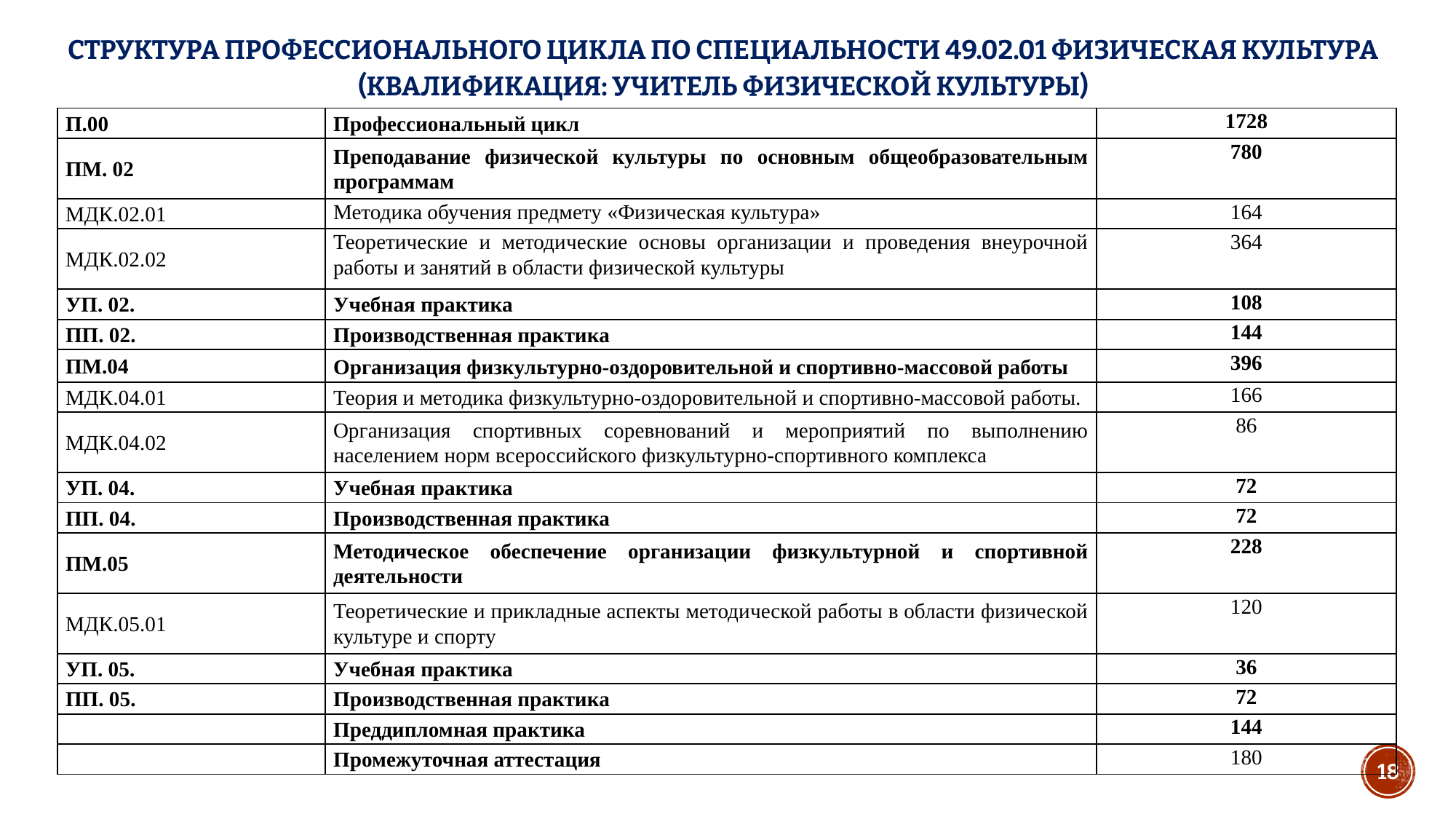

# Структура профессионального цикла по специальности 49.02.01 Физическая культура (квалификация: учитель физической культуры)
| П.00 | Профессиональный цикл | 1728 |
| --- | --- | --- |
| ПМ. 02 | Преподавание физической культуры по основным общеобразовательным программам | 780 |
| МДК.02.01 | Методика обучения предмету «Физическая культура» | 164 |
| МДК.02.02 | Теоретические и методические основы организации и проведения внеурочной работы и занятий в области физической культуры | 364 |
| УП. 02. | Учебная практика | 108 |
| ПП. 02. | Производственная практика | 144 |
| ПМ.04 | Организация физкультурно-оздоровительной и спортивно-массовой работы | 396 |
| МДК.04.01 | Теория и методика физкультурно-оздоровительной и спортивно-массовой работы. | 166 |
| МДК.04.02 | Организация спортивных соревнований и мероприятий по выполнению населением норм всероссийского физкультурно-спортивного комплекса | 86 |
| УП. 04. | Учебная практика | 72 |
| ПП. 04. | Производственная практика | 72 |
| ПМ.05 | Методическое обеспечение организации физкультурной и спортивной деятельности | 228 |
| МДК.05.01 | Теоретические и прикладные аспекты методической работы в области физической культуре и спорту | 120 |
| УП. 05. | Учебная практика | 36 |
| ПП. 05. | Производственная практика | 72 |
|  | Преддипломная практика | 144 |
|  | Промежуточная аттестация | 180 |
18